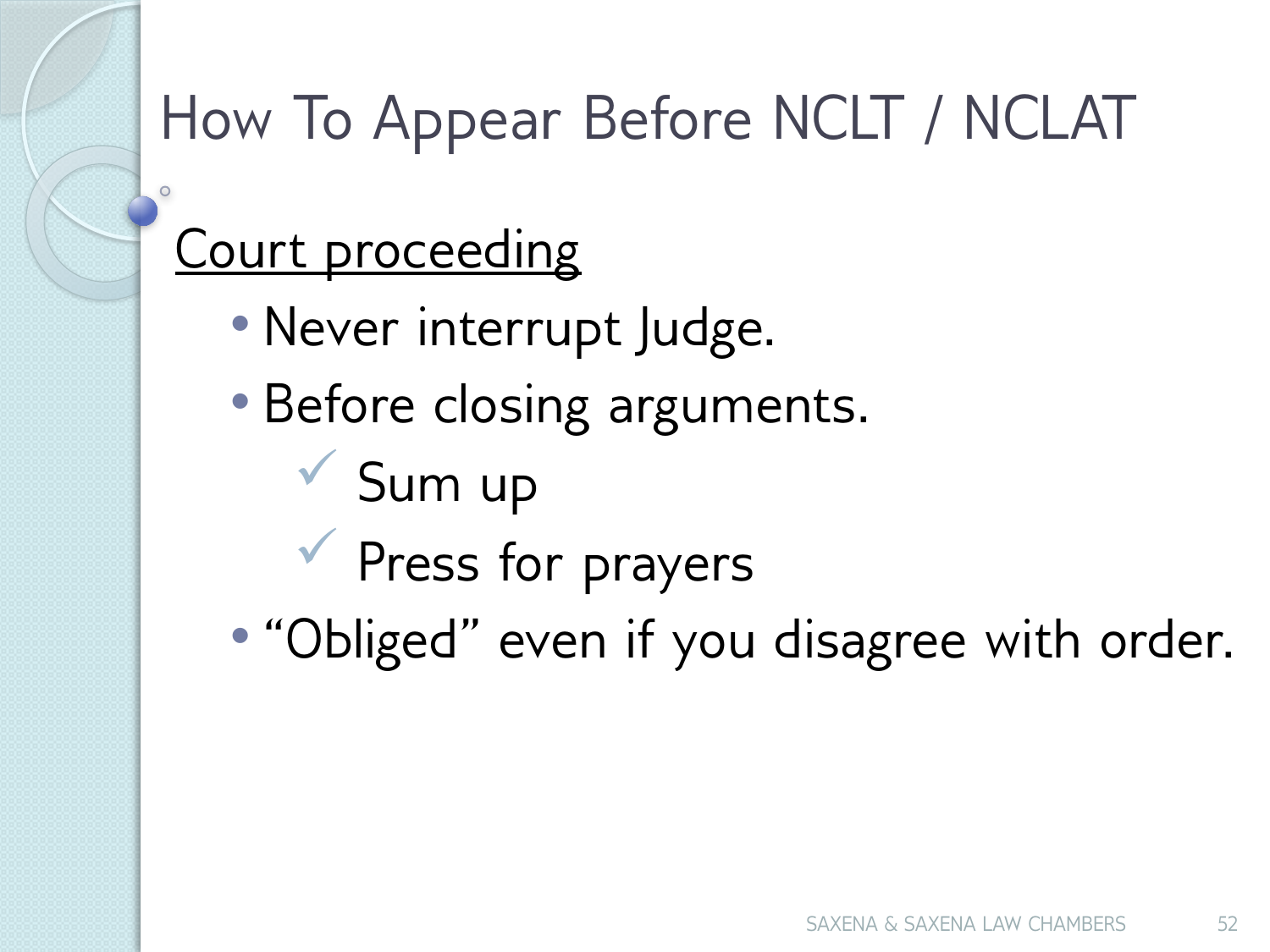

# How To Appear Before NCLT / NCLAT
Court proceeding
Never interrupt Judge.
Before closing arguments.
 Sum up
 Press for prayers
“Obliged” even if you disagree with order.

SAXENA & SAXENA LAW CHAMBERS
52